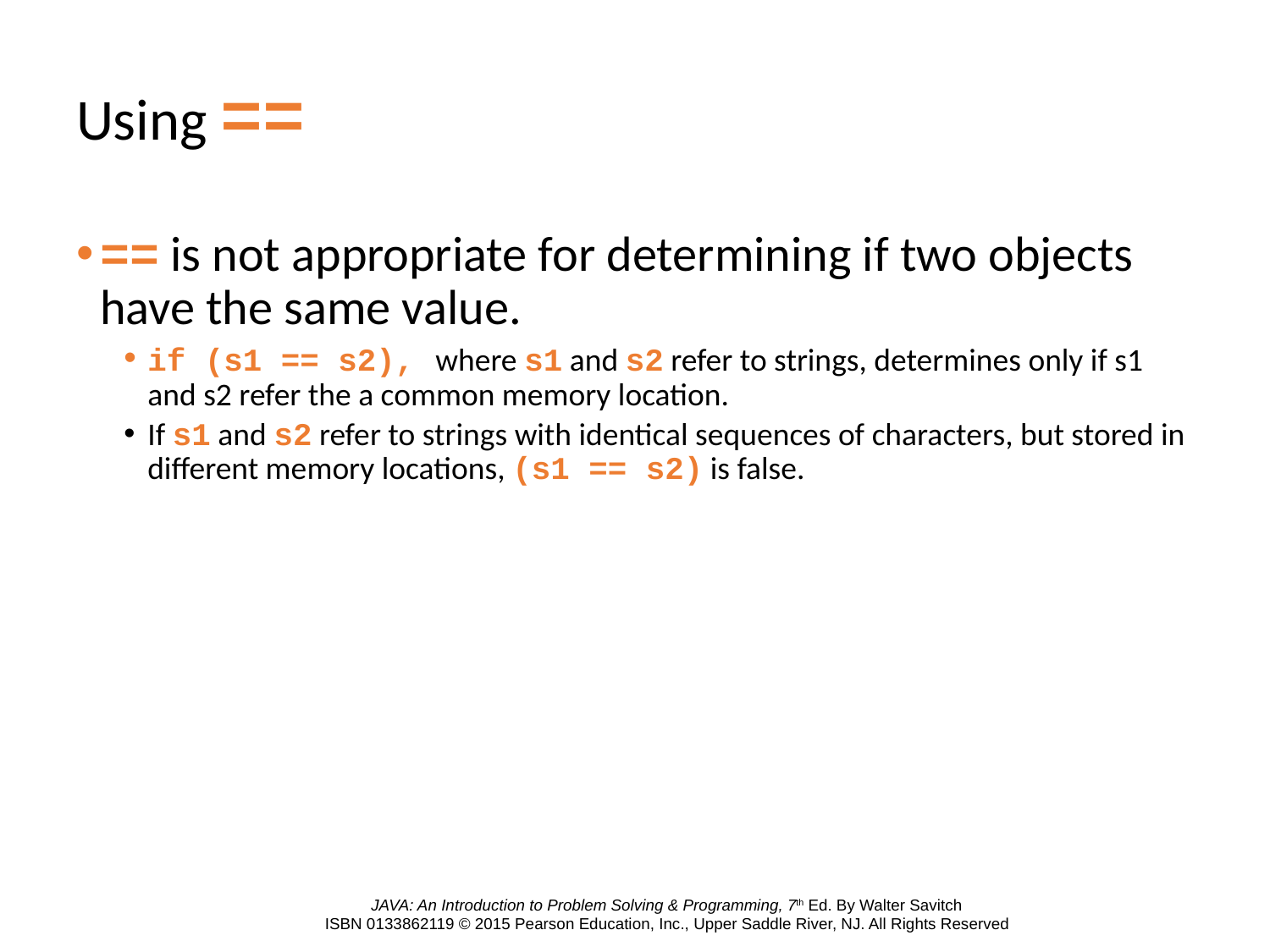

# Using ==
== is not appropriate for determining if two objects have the same value.
if (s1 == s2), where s1 and s2 refer to strings, determines only if s1 and s2 refer the a common memory location.
If s1 and s2 refer to strings with identical sequences of characters, but stored in different memory locations, (s1 == s2) is false.